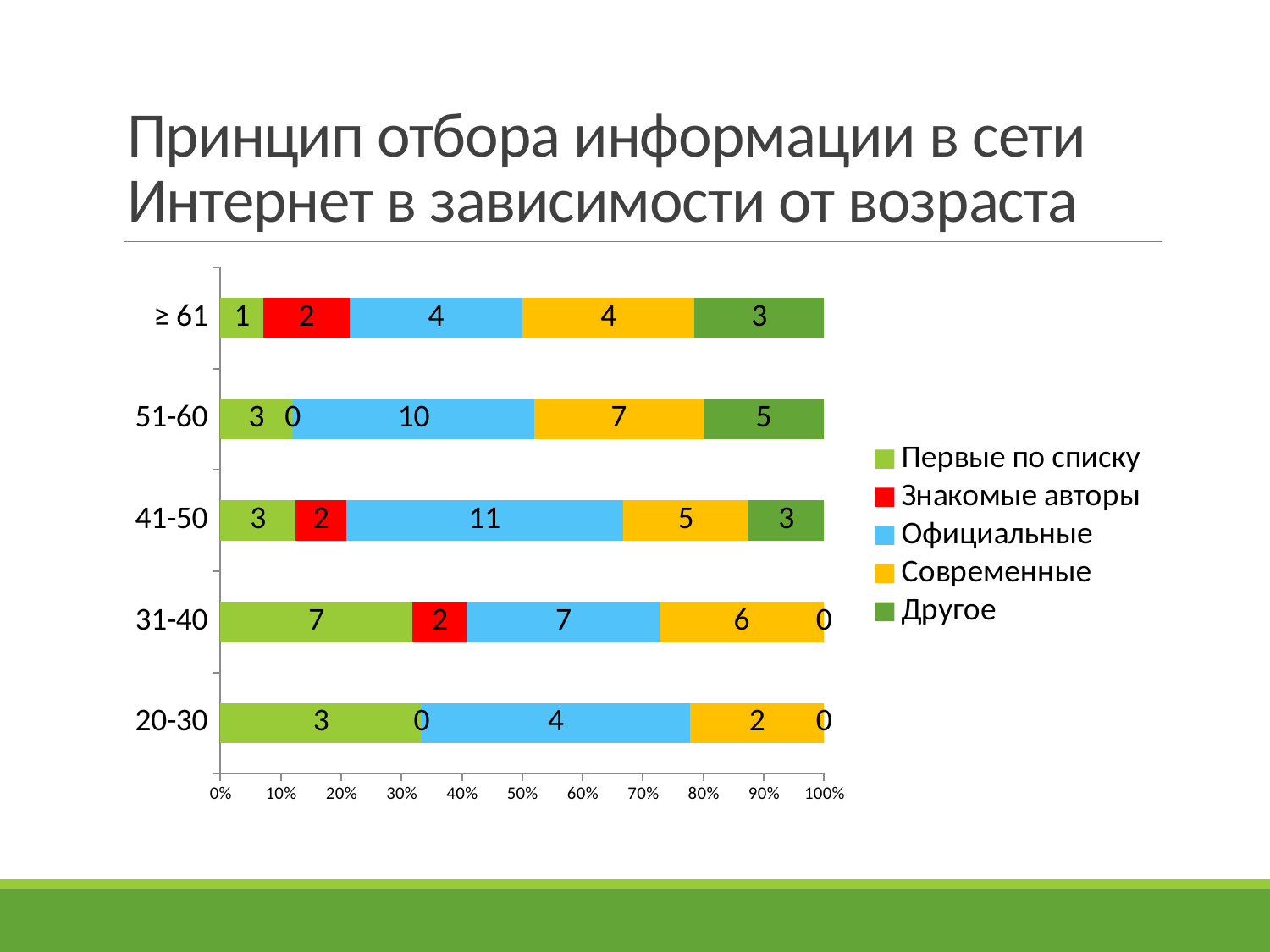

# Принцип отбора информации в сети Интернет в зависимости от возраста

### Chart

| Category | Первые по списку | Знакомые авторы | Официальные | Современные | Другое |
|---|---|---|---|---|---|
| 20-30 | 3.0 | 0.0 | 4.0 | 2.0 | 0.0 |
| 31-40 | 7.0 | 2.0 | 7.0 | 6.0 | 0.0 |
| 41-50 | 3.0 | 2.0 | 11.0 | 5.0 | 3.0 |
| 51-60 | 3.0 | 0.0 | 10.0 | 7.0 | 5.0 |
| ≥ 61 | 1.0 | 2.0 | 4.0 | 4.0 | 3.0 |